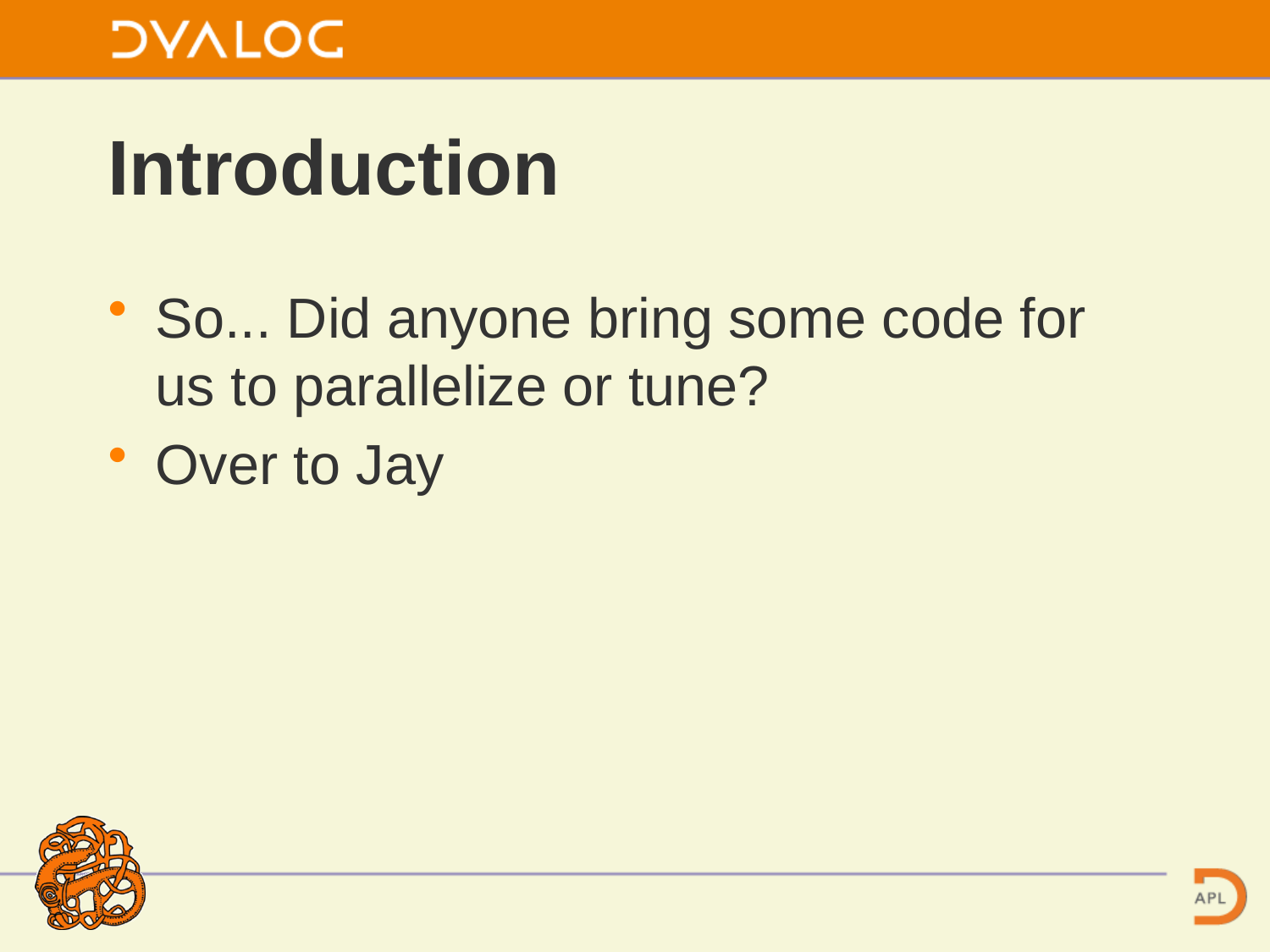

# Introduction
So... Did anyone bring some code for us to parallelize or tune?
Over to Jay